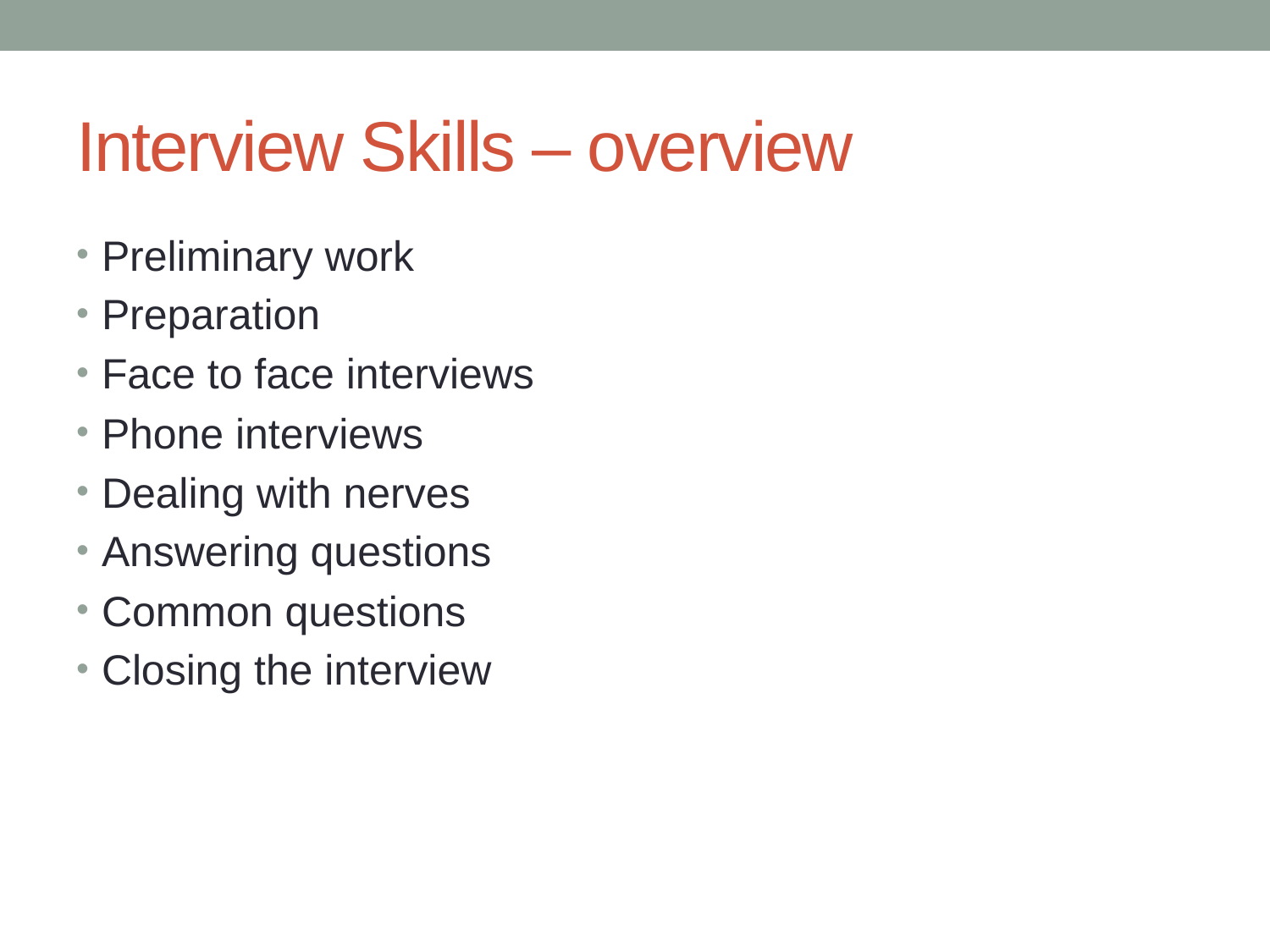

# Interview Skills – overview
Preliminary work
Preparation
Face to face interviews
Phone interviews
Dealing with nerves
Answering questions
Common questions
Closing the interview